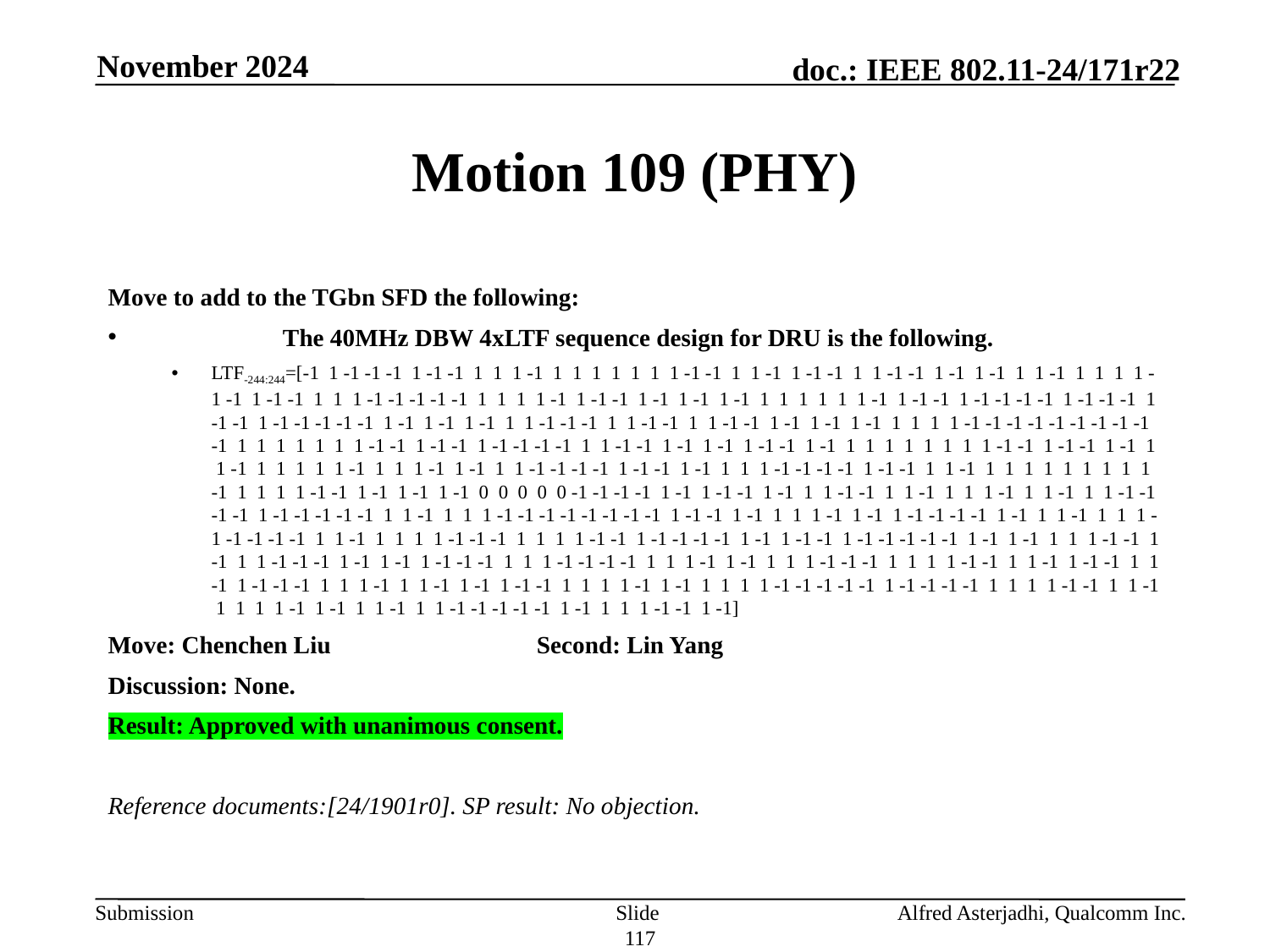

November 2024
# Motion 109 (PHY)
Move to add to the TGbn SFD the following:
	The 40MHz DBW 4xLTF sequence design for DRU is the following.
LTF-244:244=[-1  1 -1 -1 -1  1 -1 -1  1  1  1 -1  1  1  1  1  1  1  1 -1 -1  1  1 -1  1 -1 -1  1  1 -1 -1  1 -1  1 -1  1  1 -1  1  1  1  1 -1 -1  1 -1 -1  1  1  1 -1 -1 -1 -1 -1  1  1  1  1 -1  1 -1 -1  1 -1  1 -1  1 -1  1  1  1  1  1  1 -1  1 -1 -1  1 -1 -1 -1 -1  1 -1 -1 -1  1 -1 -1  1 -1 -1 -1 -1 -1  1 -1  1 -1  1 -1  1  1 -1 -1 -1  1  1 -1 -1  1  1 -1 -1  1 -1  1 -1  1 -1  1  1  1  1 -1 -1 -1 -1 -1 -1 -1 -1 -1 -1  1  1  1  1  1  1  1 -1 -1  1 -1 -1  1 -1 -1 -1 -1  1  1 -1 -1  1 -1  1 -1  1 -1 -1  1 -1  1  1  1  1  1  1  1  1 -1 -1  1 -1 -1  1 -1  1  1 -1  1  1  1  1  1 -1  1  1  1 -1  1 -1  1  1 -1 -1 -1 -1  1 -1 -1  1 -1  1  1  1 -1 -1 -1 -1  1 -1 -1  1  1 -1  1  1  1  1  1  1  1  1  1 -1  1  1  1  1 -1 -1  1 -1  1 -1  1 -1  0  0  0  0  0 -1 -1 -1 -1  1 -1  1 -1 -1  1 -1  1  1 -1 -1  1  1 -1  1  1  1 -1  1  1 -1  1  1 -1 -1 -1 -1  1 -1 -1 -1 -1 -1  1  1 -1  1  1  1 -1 -1 -1 -1 -1 -1 -1 -1  1 -1 -1  1 -1  1  1  1 -1  1 -1  1 -1 -1 -1 -1  1 -1  1  1 -1  1  1  1 -1 -1 -1 -1 -1  1  1 -1  1  1  1  1 -1 -1 -1  1  1  1  1 -1 -1  1 -1 -1 -1 -1  1 -1  1 -1 -1  1 -1 -1 -1 -1 -1  1 -1  1 -1  1  1  1 -1 -1  1 -1  1  1 -1 -1 -1  1 -1  1 -1  1 -1 -1 -1  1  1  1 -1 -1 -1 -1  1  1  1 -1  1 -1  1  1  1 -1 -1 -1  1  1  1  1 -1 -1  1  1 -1  1 -1 -1  1  1 -1  1 -1 -1 -1  1  1  1 -1  1  1 -1  1 -1  1 -1 -1  1  1  1  1 -1  1 -1  1  1  1  1 -1 -1 -1 -1 -1  1 -1 -1 -1 -1  1  1  1  1 -1 -1  1  1 -1  1  1  1  1 -1  1 -1  1  1 -1  1  1 -1 -1 -1 -1 -1  1 -1  1  1  1 -1 -1  1 -1]
Move: Chenchen Liu		Second: Lin Yang
Discussion: None.
Result: Approved with unanimous consent.

Reference documents:[24/1901r0]. SP result: No objection.

Slide 117
Alfred Asterjadhi, Qualcomm Inc.